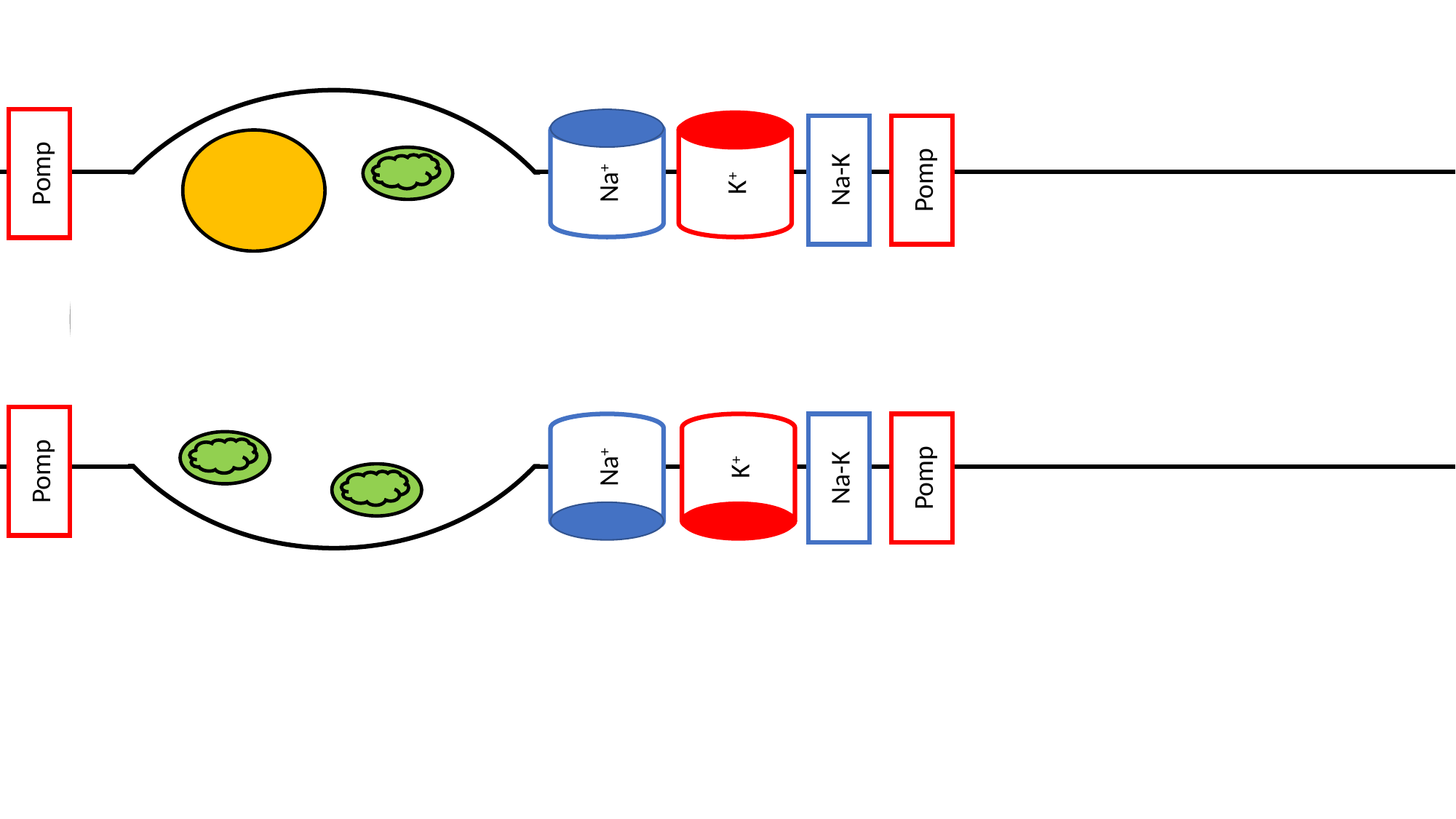

Na+
Na+

K+
K+

Na-K
Pomp
Na-K
Pomp

Na+
Na+

K+
K+

Na-K
Pomp
Na-K
Pomp